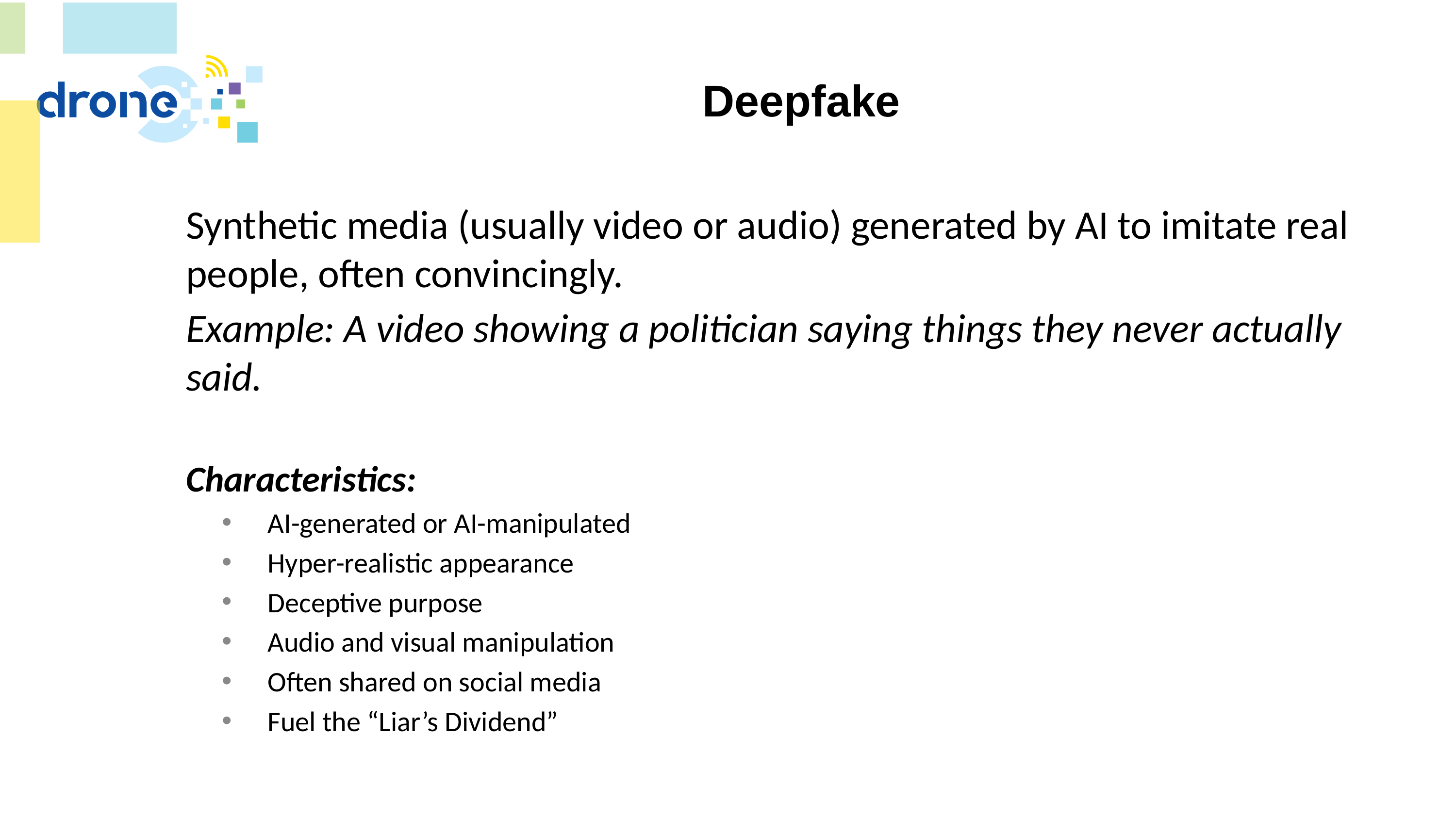

# Deepfake

Synthetic media (usually video or audio) generated by AI to imitate real people, often convincingly.
Example: A video showing a politician saying things they never actually said.

Characteristics:
AI-generated or AI-manipulated
Hyper-realistic appearance
Deceptive purpose
Audio and visual manipulation
Often shared on social media
Fuel the “Liar’s Dividend”